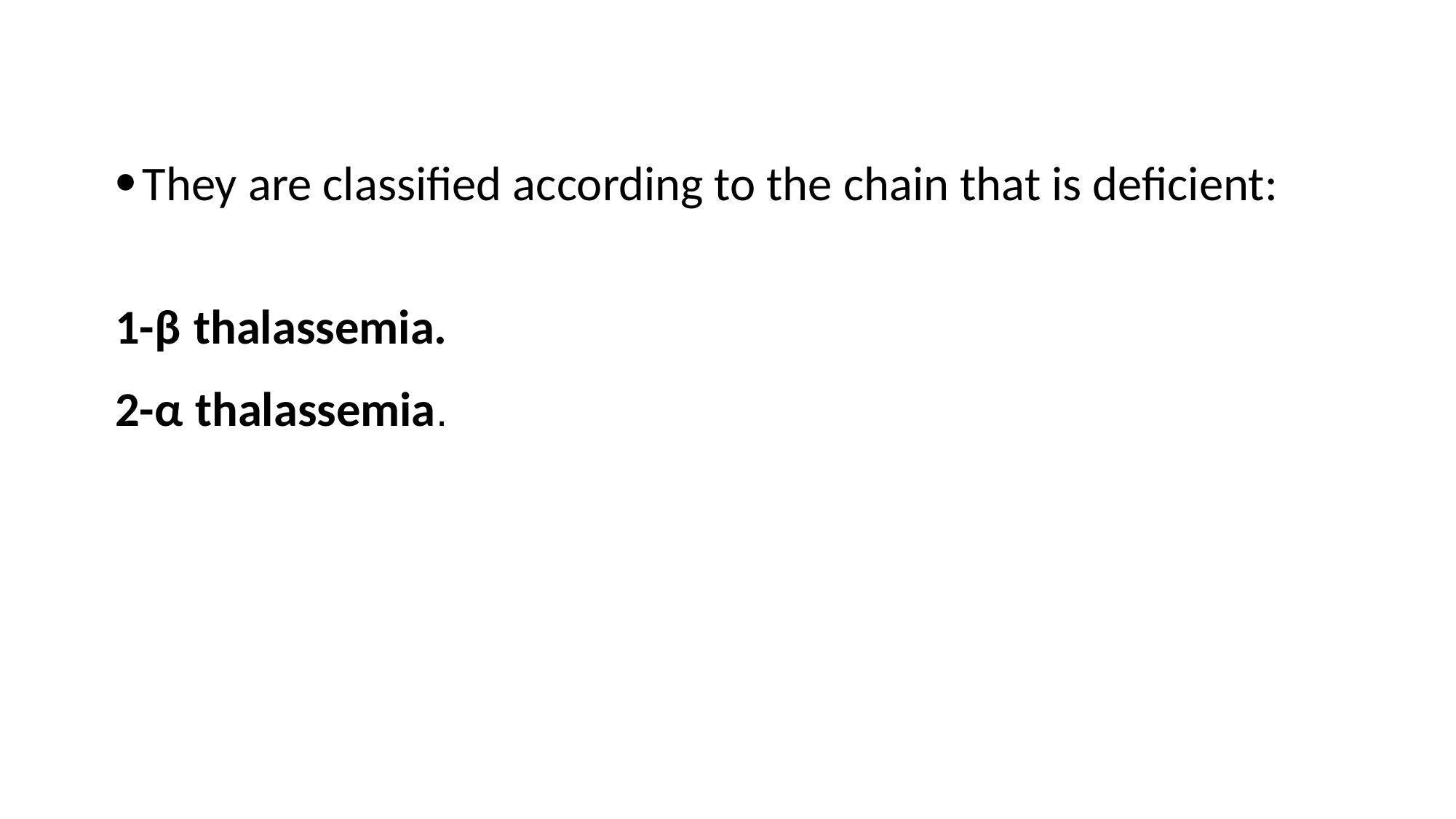

They are classified according to the chain that is deficient:

1-β thalassemia.
2-α thalassemia.